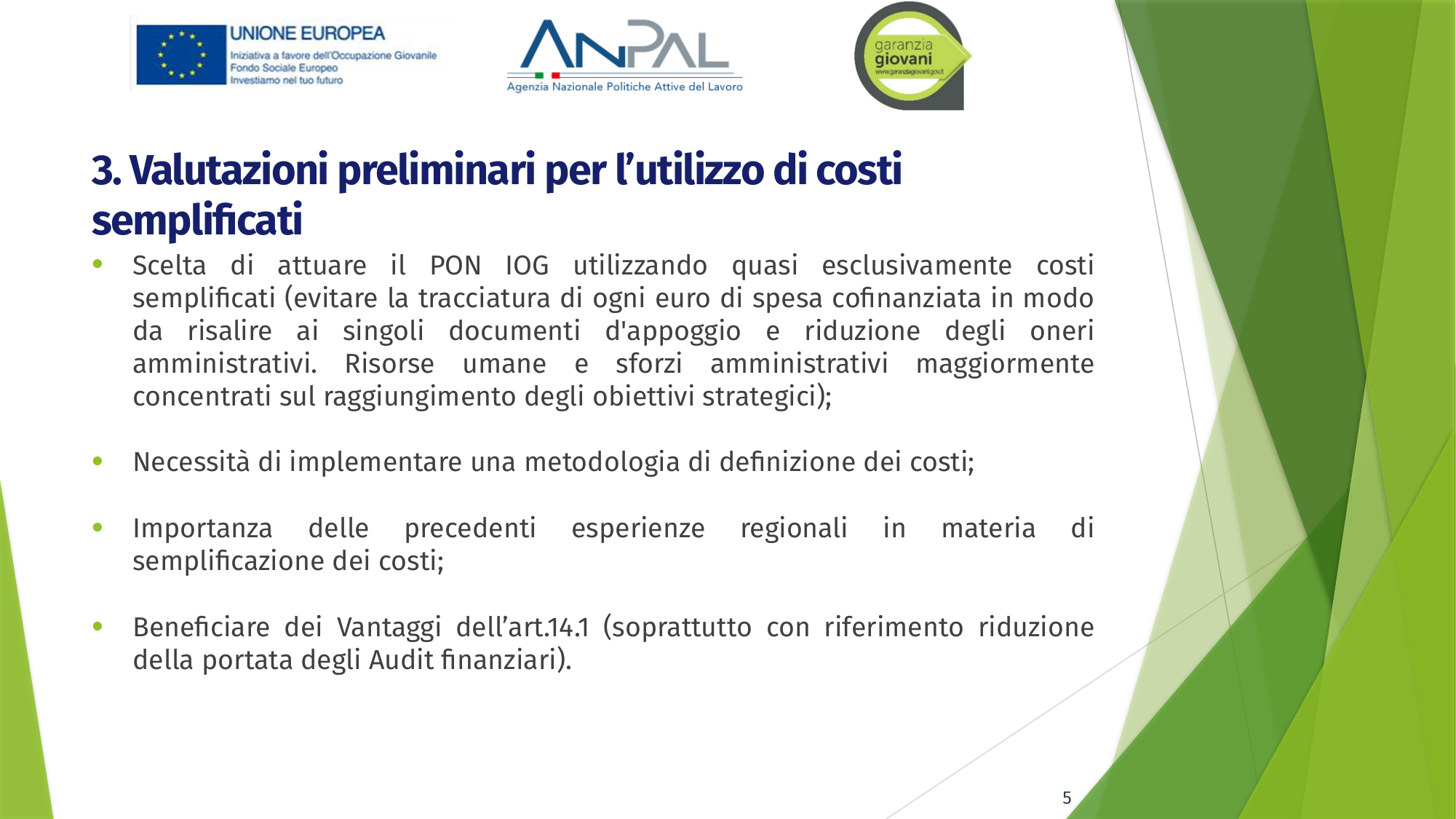

# 3. Valutazioni preliminari per l’utilizzo di costi semplificati
Scelta di attuare il PON IOG utilizzando quasi esclusivamente costi semplificati (evitare la tracciatura di ogni euro di spesa cofinanziata in modo da risalire ai singoli documenti d'appoggio e riduzione degli oneri amministrativi. Risorse umane e sforzi amministrativi maggiormente concentrati sul raggiungimento degli obiettivi strategici);
Necessità di implementare una metodologia di definizione dei costi;
Importanza delle precedenti esperienze regionali in materia di semplificazione dei costi;
Beneficiare dei Vantaggi dell’art.14.1 (soprattutto con riferimento riduzione della portata degli Audit finanziari).